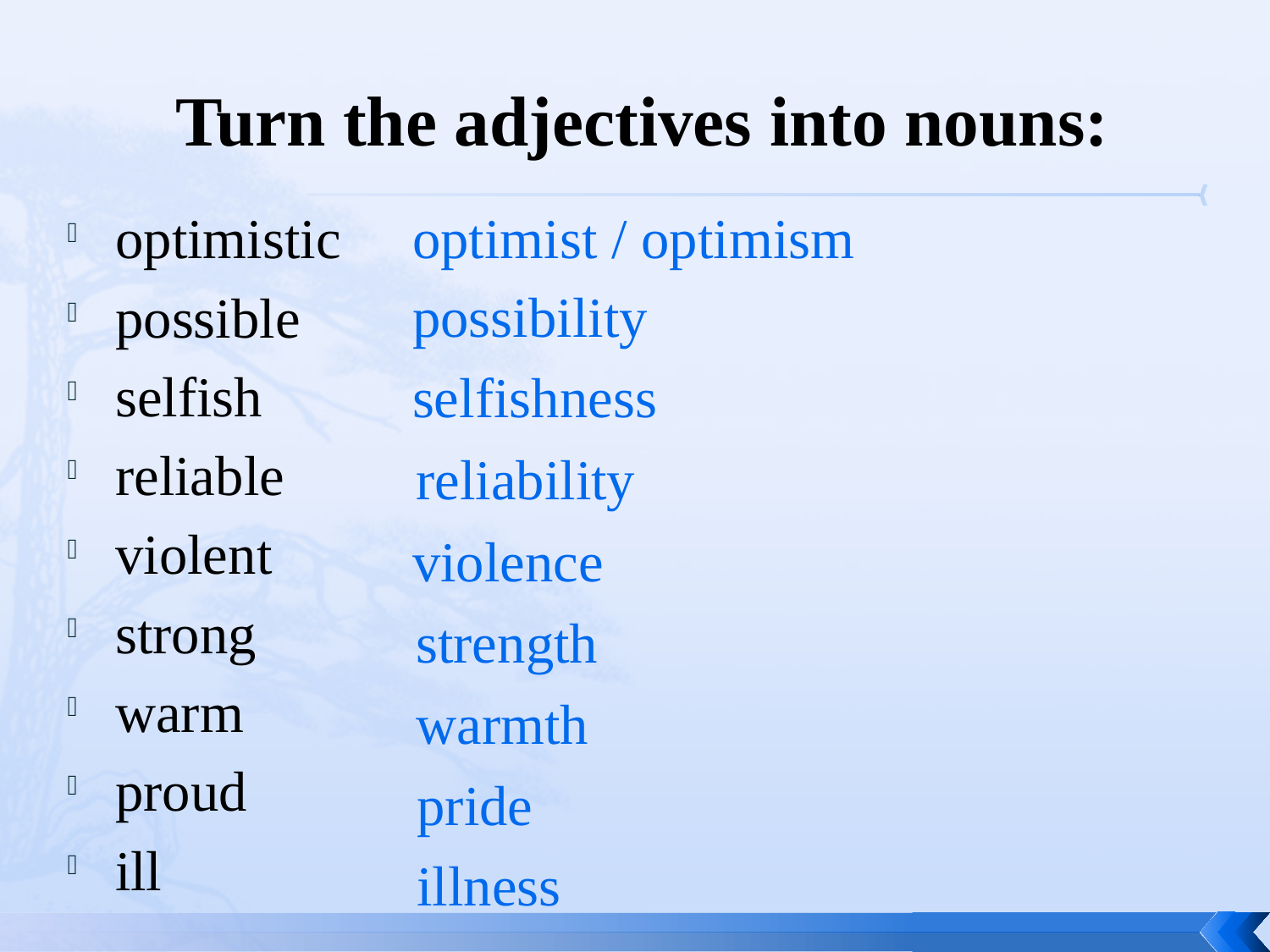

# Turn the adjectives into nouns:
optimist / optimism
optimistic
possible
selfish
reliable
violent
strong
warm
proud
ill
possibility
selfishness
reliability
violence
strength
warmth
pride
illness